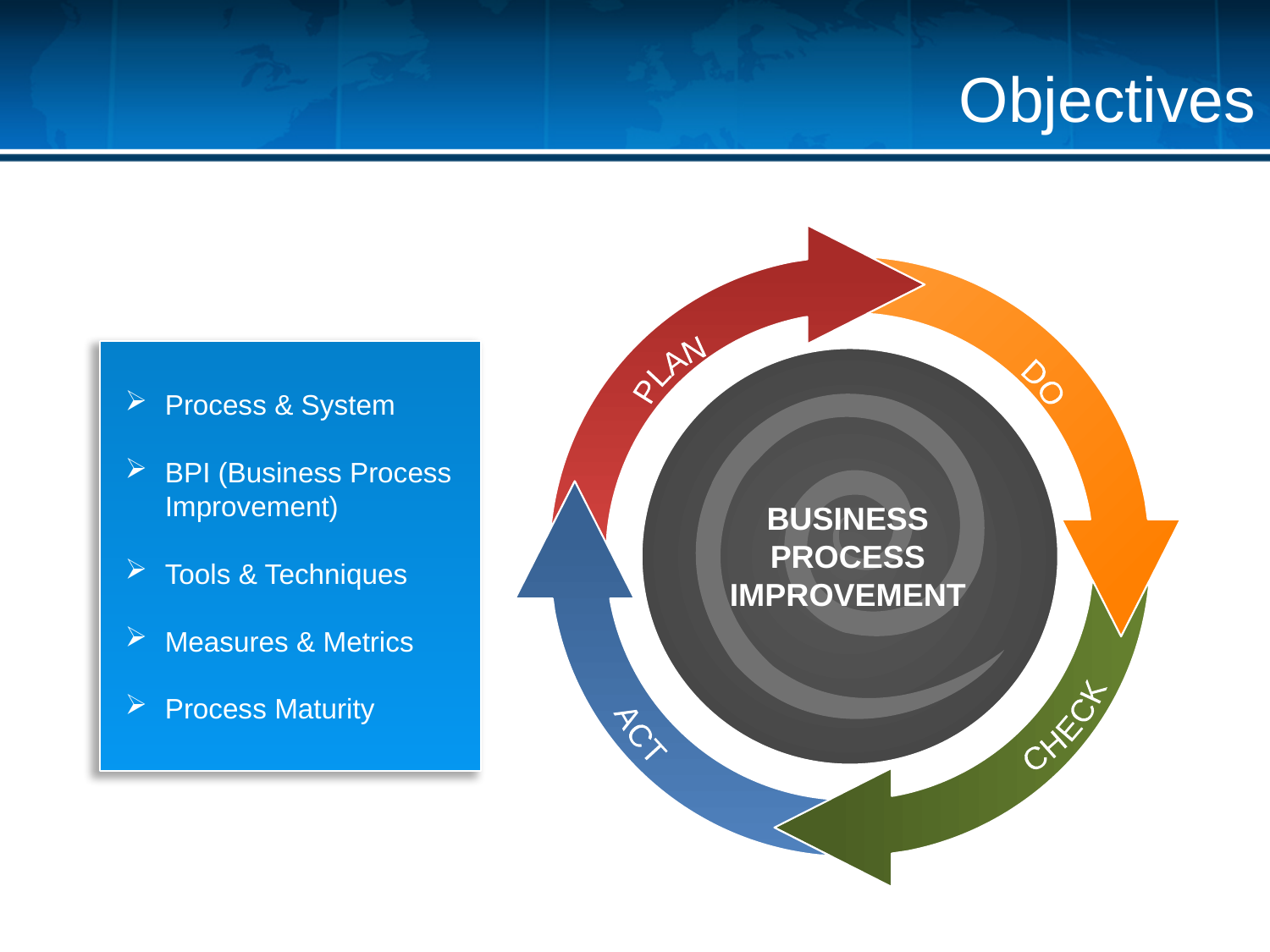

Objectives

PLAN
DO
BUSINESS PROCESS IMPROVEMENT
CHECK
ACT

Process & System

BPI (Business Process Improvement)

Tools & Techniques

Measures & Metrics

Process Maturity